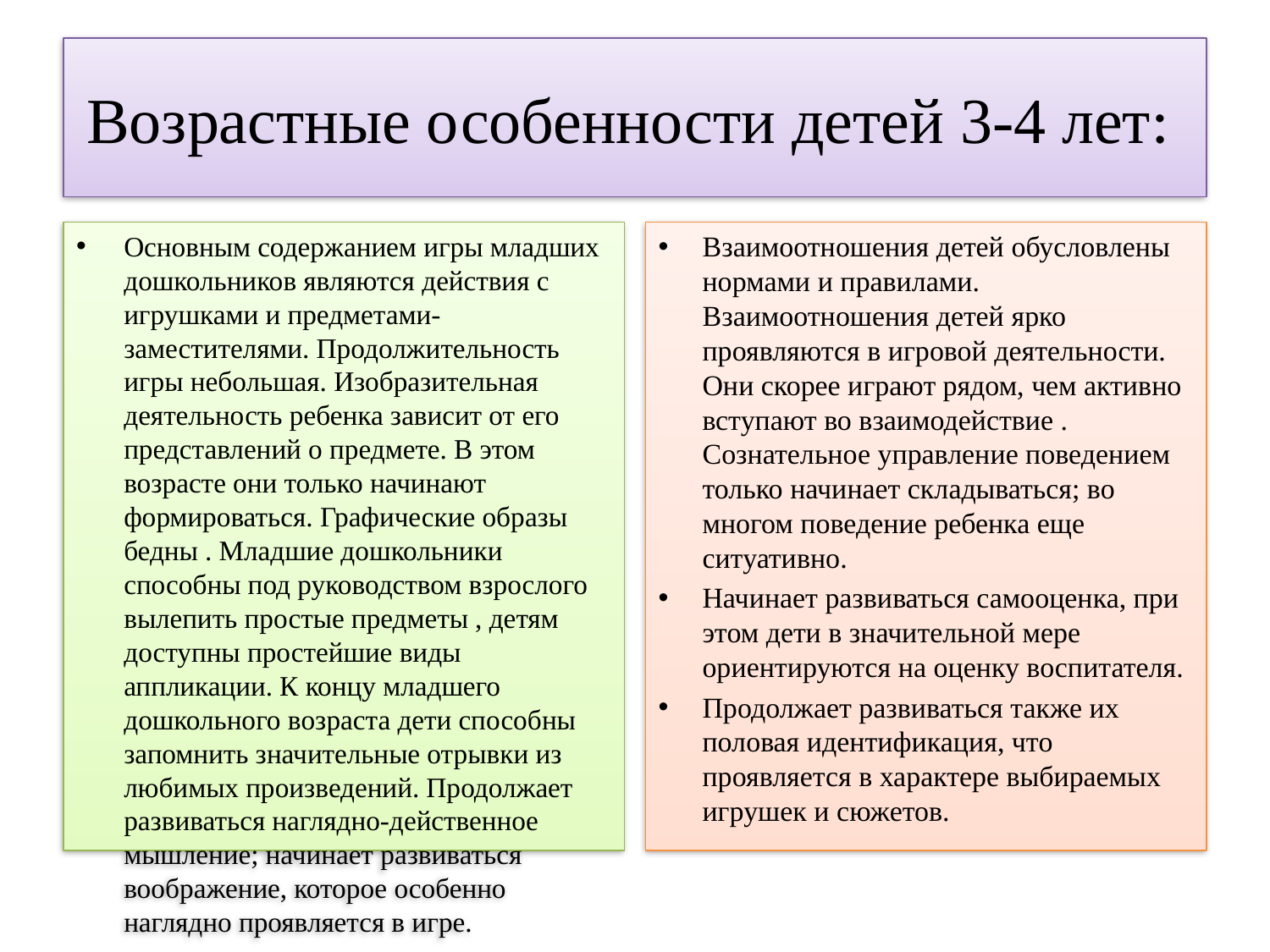

# Возрастные особенности детей 3-4 лет:
Основным содержанием игры младших дошкольников являются действия с игрушками и предметами-заместителями. Продолжительность игры небольшая. Изобразительная деятельность ребенка зависит от его представлений о предмете. В этом возрасте они только начинают формироваться. Графические образы бедны . Младшие дошкольники способны под руководством взрослого вылепить простые предметы , детям доступны простейшие виды аппликации. К концу младшего дошкольного возраста дети способны запомнить значительные отрывки из любимых произведений. Продолжает развиваться наглядно-действенное мышление; начинает развиваться воображение, которое особенно наглядно проявляется в игре.
Взаимоотношения детей обусловлены нормами и правилами. Взаимоотношения детей ярко проявляются в игровой деятельности. Они скорее играют рядом, чем активно вступают во взаимодействие . Сознательное управление поведением только начинает складываться; во многом поведение ребенка еще ситуативно.
Начинает развиваться самооценка, при этом дети в значительной мере ориентируются на оценку воспитателя.
Продолжает развиваться также их половая идентификация, что проявляется в характере выбираемых игрушек и сюжетов.